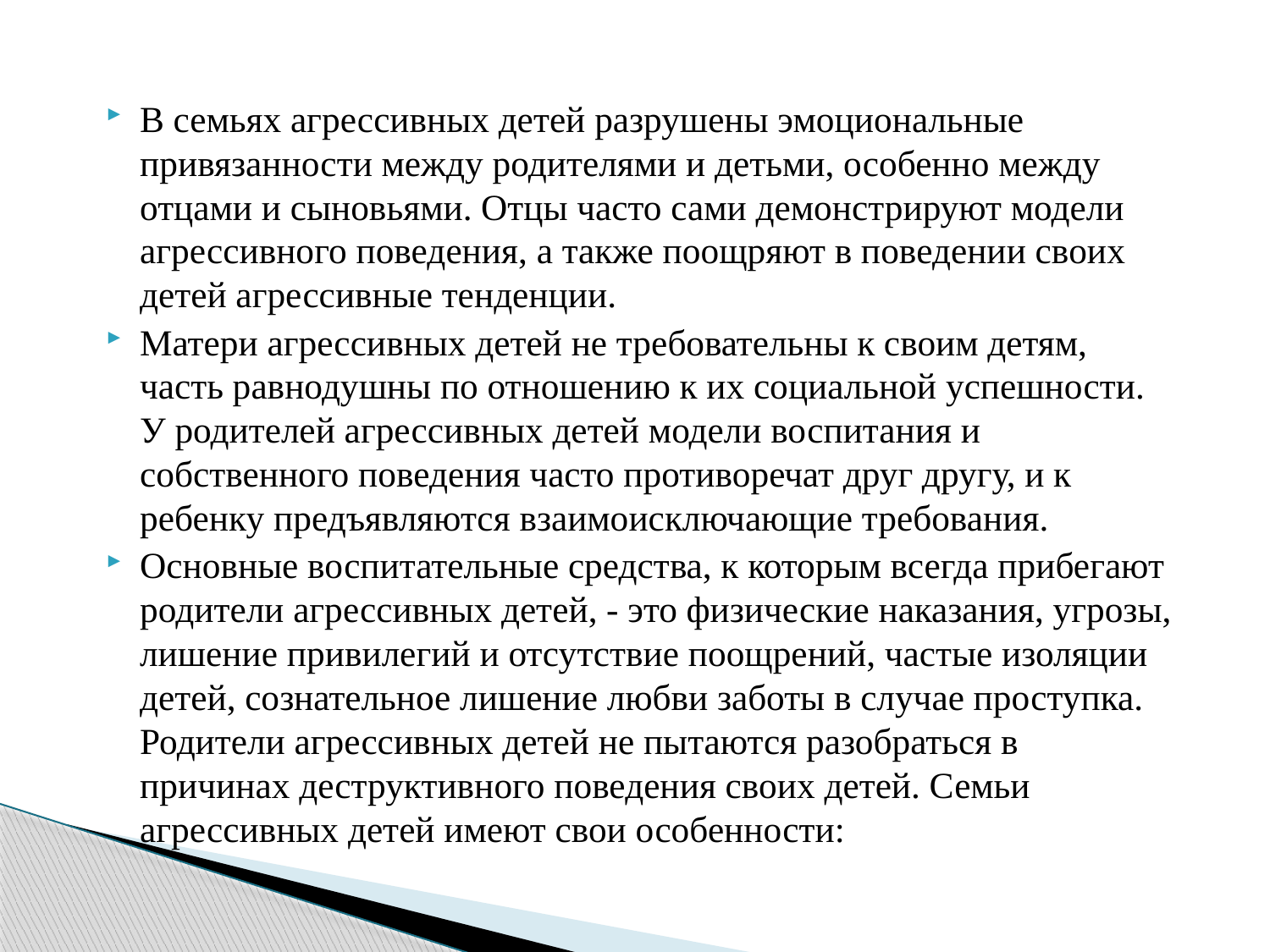

В семьях агрессивных детей разрушены эмоциональные привязанности между родителями и детьми, особенно между отцами и сыновьями. Отцы часто сами демонстрируют модели агрессивного поведения, а также поощряют в поведении своих детей агрессивные тенденции.
Матери агрессивных детей не требовательны к своим детям, часть равнодушны по отношению к их социальной успешности. У родителей агрессивных детей модели воспитания и собственного поведения часто противоречат друг другу, и к ребенку предъявляются взаимоисключающие требования.
Основные воспитательные средства, к которым всегда прибегают родители агрессивных детей, - это физические наказания, угрозы, лишение привилегий и отсутствие поощрений, частые изоляции детей, сознательное лишение любви заботы в случае проступка. Родители агрессивных детей не пытаются разобраться в причинах деструктивного поведения своих детей. Семьи агрессивных детей имеют свои особенности: